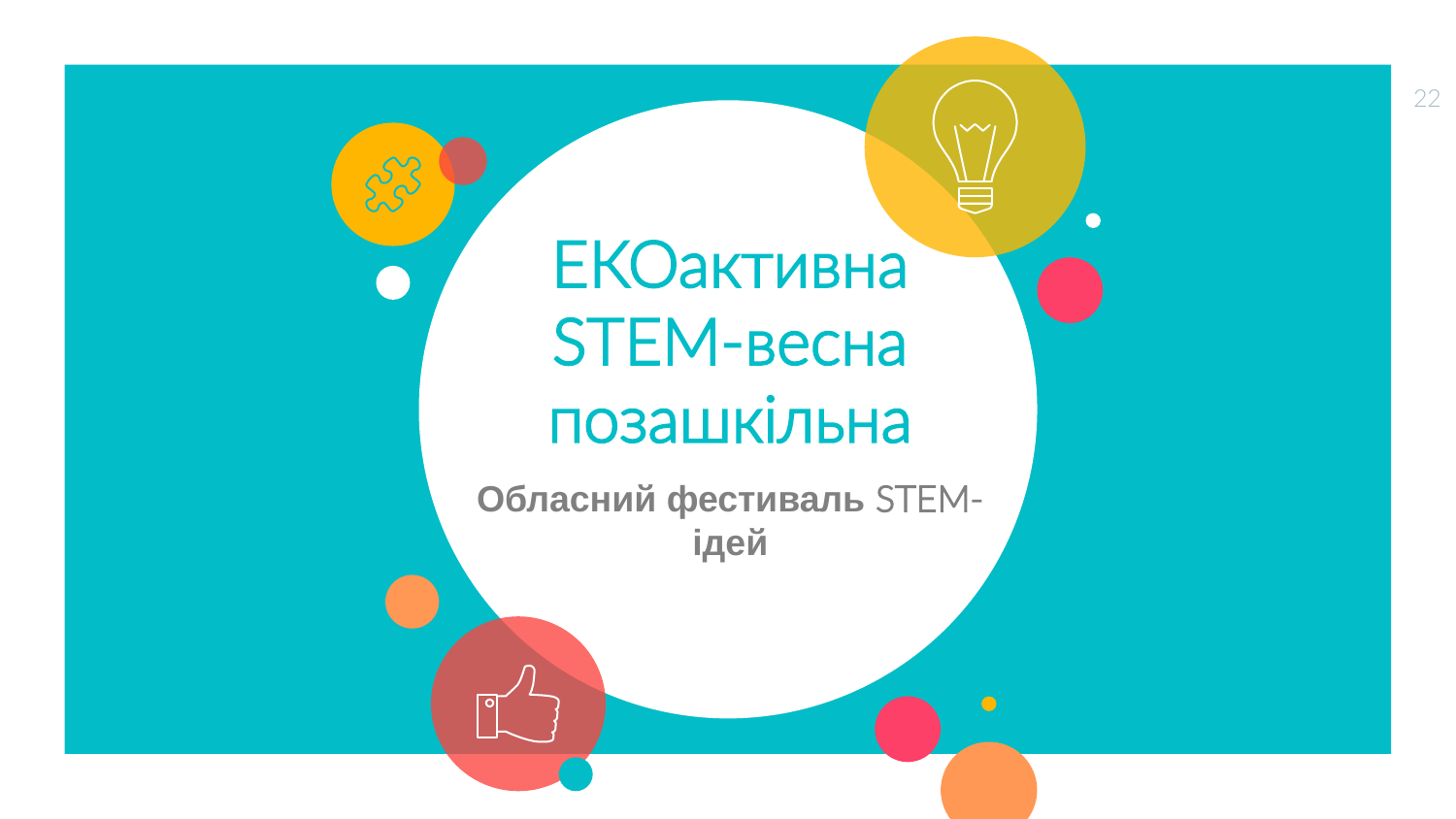

22
ЕКОактивна STEM-весна позашкільна
Обласний фестиваль STEM-ідей